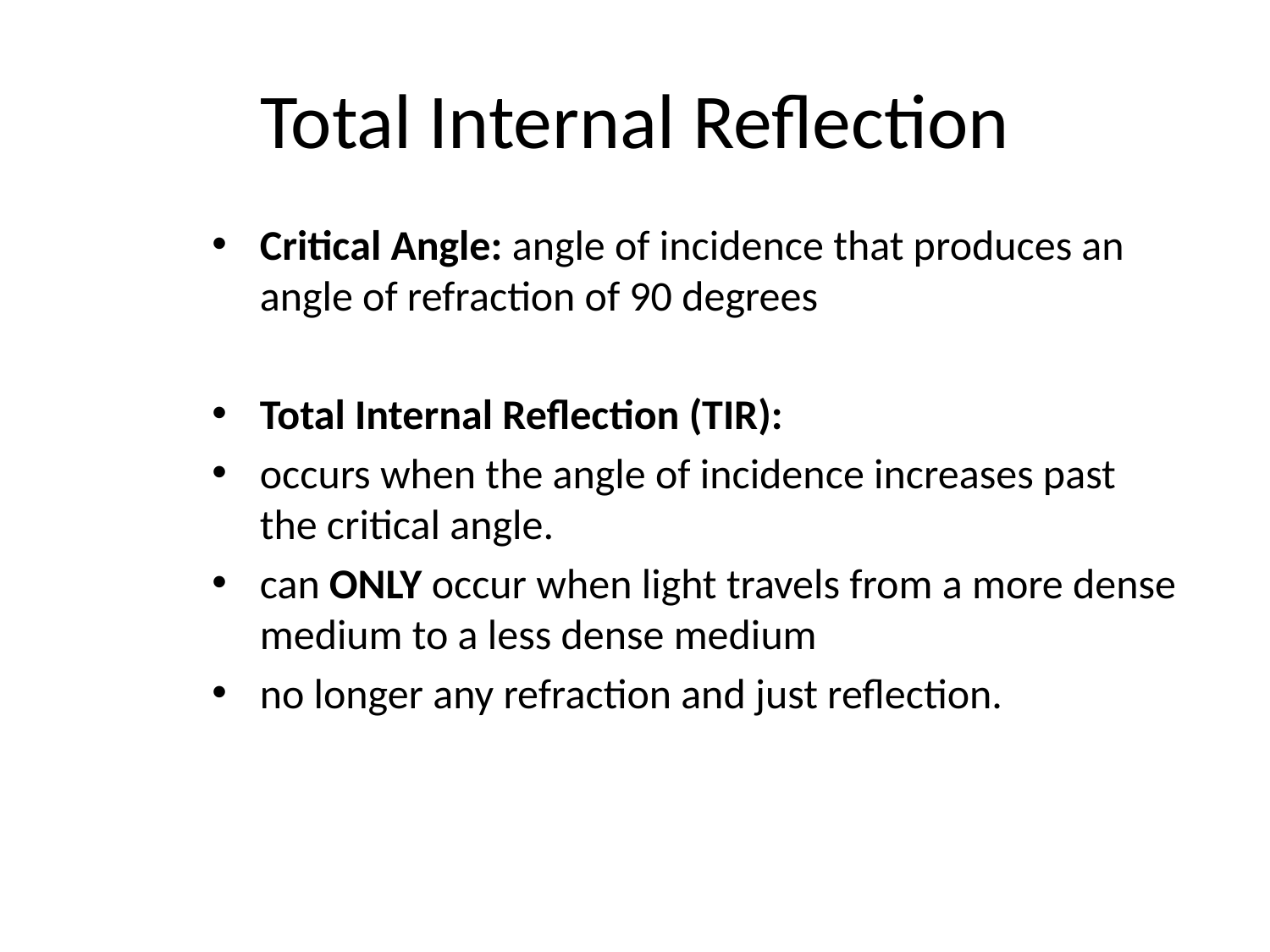

# Total Internal Reflection
Critical Angle: angle of incidence that produces an angle of refraction of 90 degrees

Total Internal Reflection (TIR):
occurs when the angle of incidence increases past the critical angle.
can ONLY occur when light travels from a more dense medium to a less dense medium
no longer any refraction and just reflection.